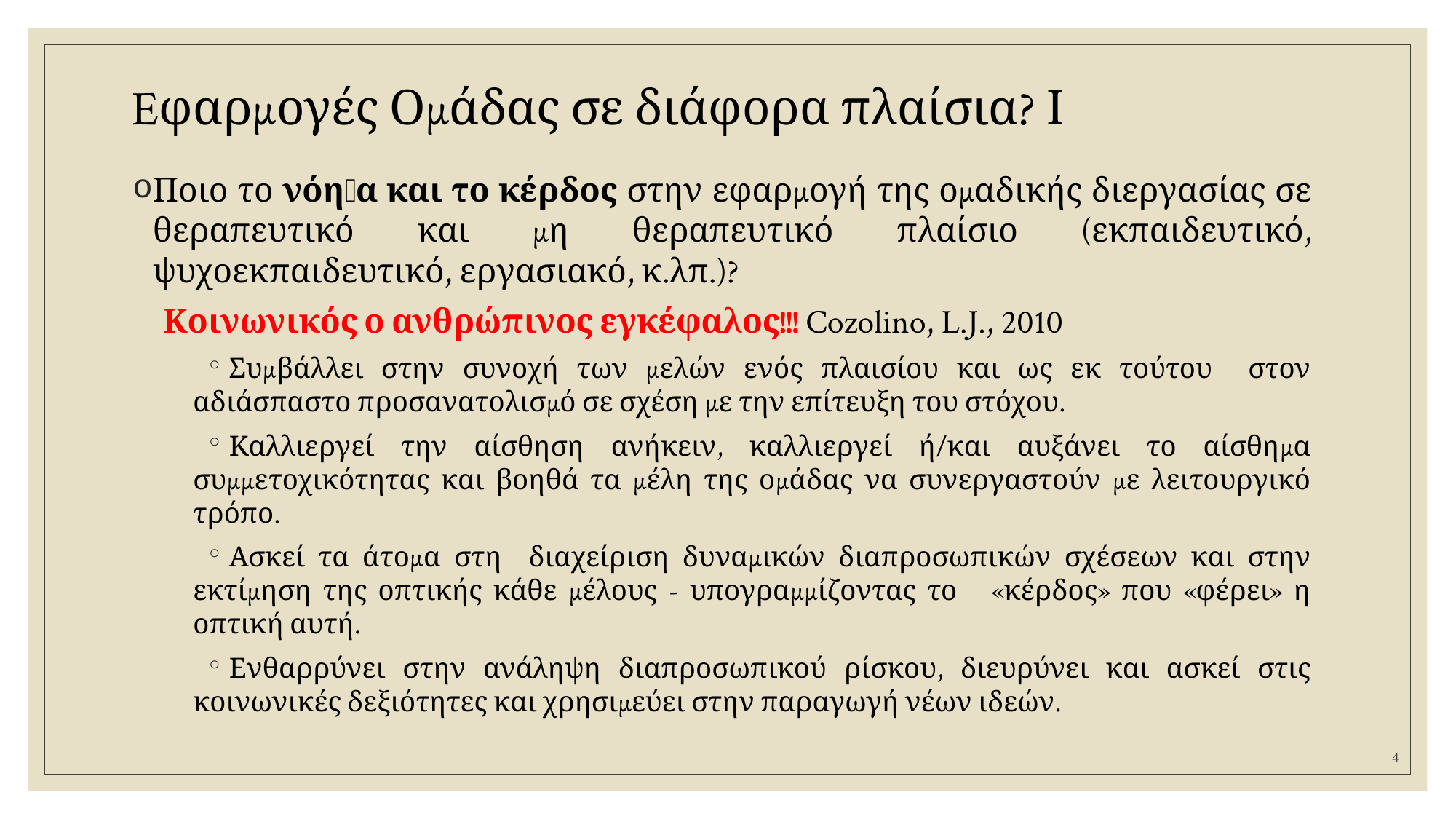

# Eφαρμογές Ομάδας σε διάφορα πλαίσια? Ι
Ποιο το νόημα και το κέρδος στην εφαρμογή της ομαδικής διεργασίας σε θεραπευτικό και μη θεραπευτικό πλαίσιο (εκπαιδευτικό, ψυχοεκπαιδευτικό, εργασιακό, κ.λπ.)?
Κοινωνικός ο ανθρώπινος εγκέφαλος!!! Cozolino, L.J., 2010
Συμβάλλει στην συνοχή των μελών ενός πλαισίου και ως εκ τούτου  στον αδιάσπαστο προσανατολισμό σε σχέση με την επίτευξη του στόχου.
Καλλιεργεί την αίσθηση ανήκειν, καλλιεργεί ή/και αυξάνει το αίσθημα συμμετοχικότητας και βοηθά τα μέλη της ομάδας να συνεργαστούν με λειτουργικό τρόπο.
Ασκεί τα άτομα στη  διαχείριση δυναμικών διαπροσωπικών σχέσεων και στην εκτίμηση της οπτικής κάθε μέλους - υπογραμμίζοντας το   «κέρδος» που «φέρει» η οπτική αυτή.
Ενθαρρύνει στην ανάληψη διαπροσωπικού ρίσκου, διευρύνει και ασκεί στις κοινωνικές δεξιότητες και χρησιμεύει στην παραγωγή νέων ιδεών.

4